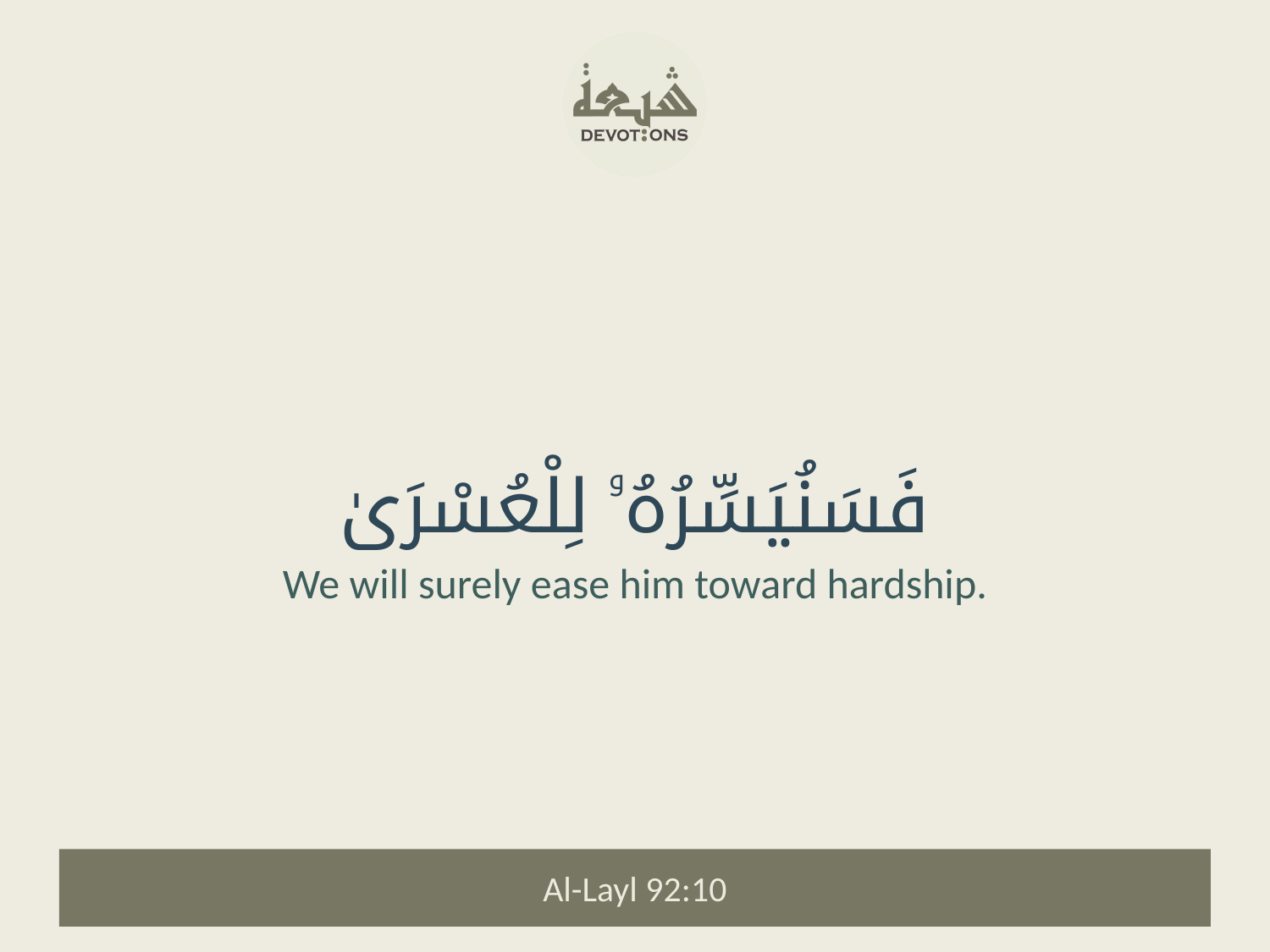

فَسَنُيَسِّرُهُۥ لِلْعُسْرَىٰ
We will surely ease him toward hardship.
Al-Layl 92:10